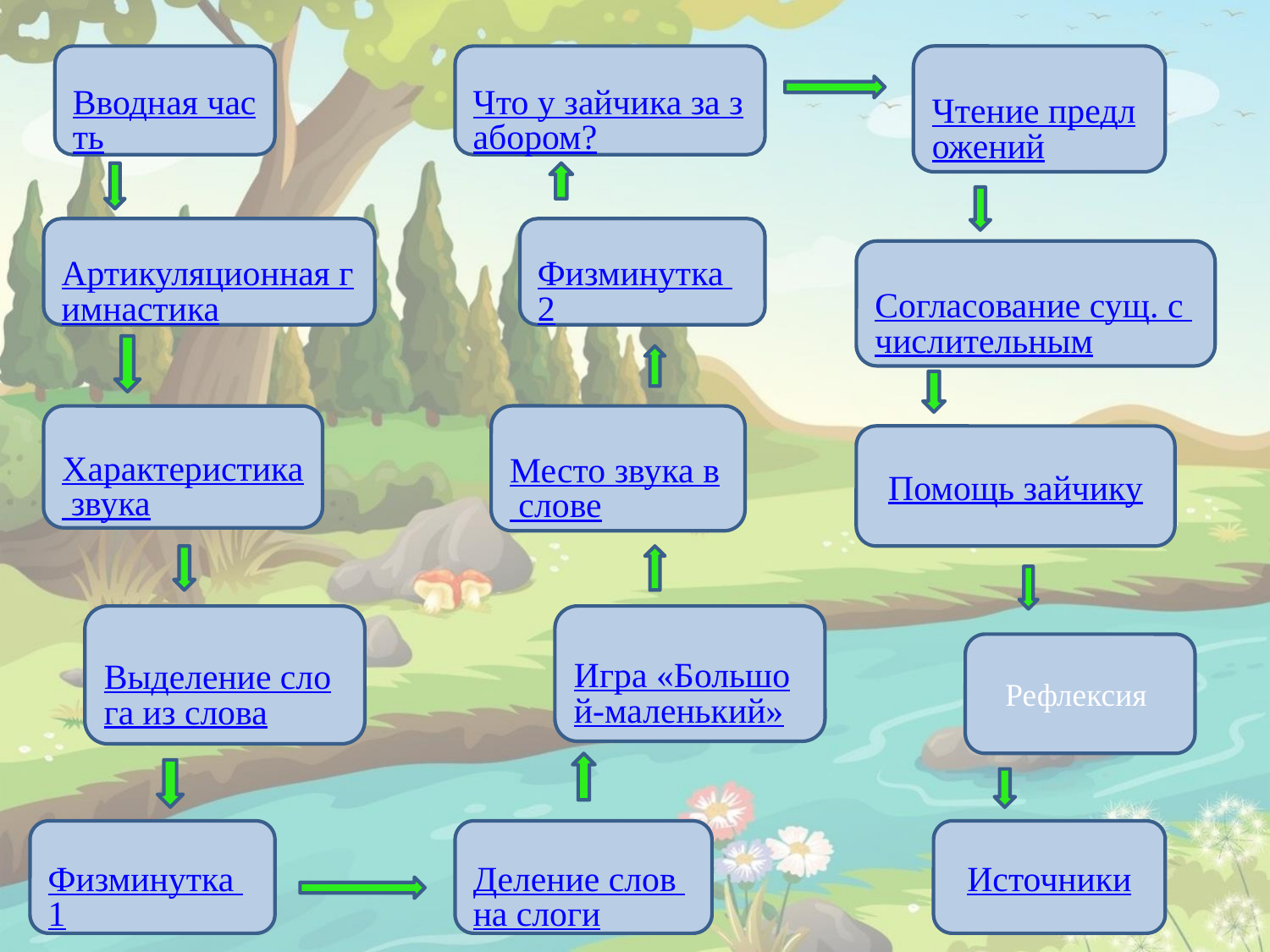

Вводная часть
Что у зайчика за забором?
Чтение предложений

Артикуляционная гимнастика
Физминутка 2
Согласование сущ. с числительным

Характеристика звука
Место звука в слове
Помощь зайчику

Выделение слога из слова
Игра «Большой-маленький»
Рефлексия

Физминутка 1
Деление слов на слоги
Источники